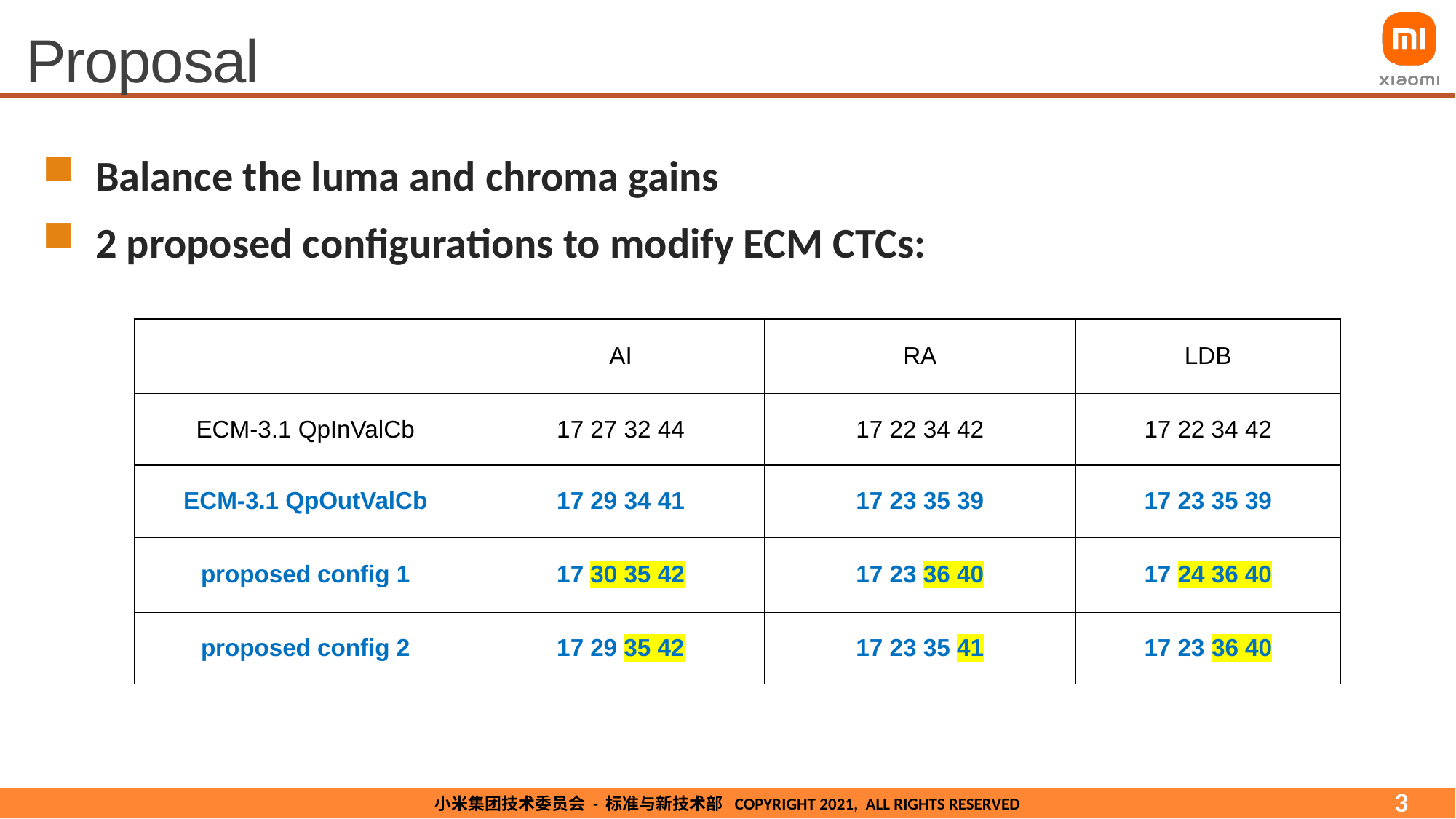

# Proposal
Balance the luma and chroma gains
2 proposed configurations to modify ECM CTCs:
|  | AI | RA | LDB |
| --- | --- | --- | --- |
| ECM-3.1 QpInValCb | 17 27 32 44 | 17 22 34 42 | 17 22 34 42 |
| ECM-3.1 QpOutValCb | 17 29 34 41 | 17 23 35 39 | 17 23 35 39 |
| proposed config 1 | 17 30 35 42 | 17 23 36 40 | 17 24 36 40 |
| proposed config 2 | 17 29 35 42 | 17 23 35 41 | 17 23 36 40 |
3